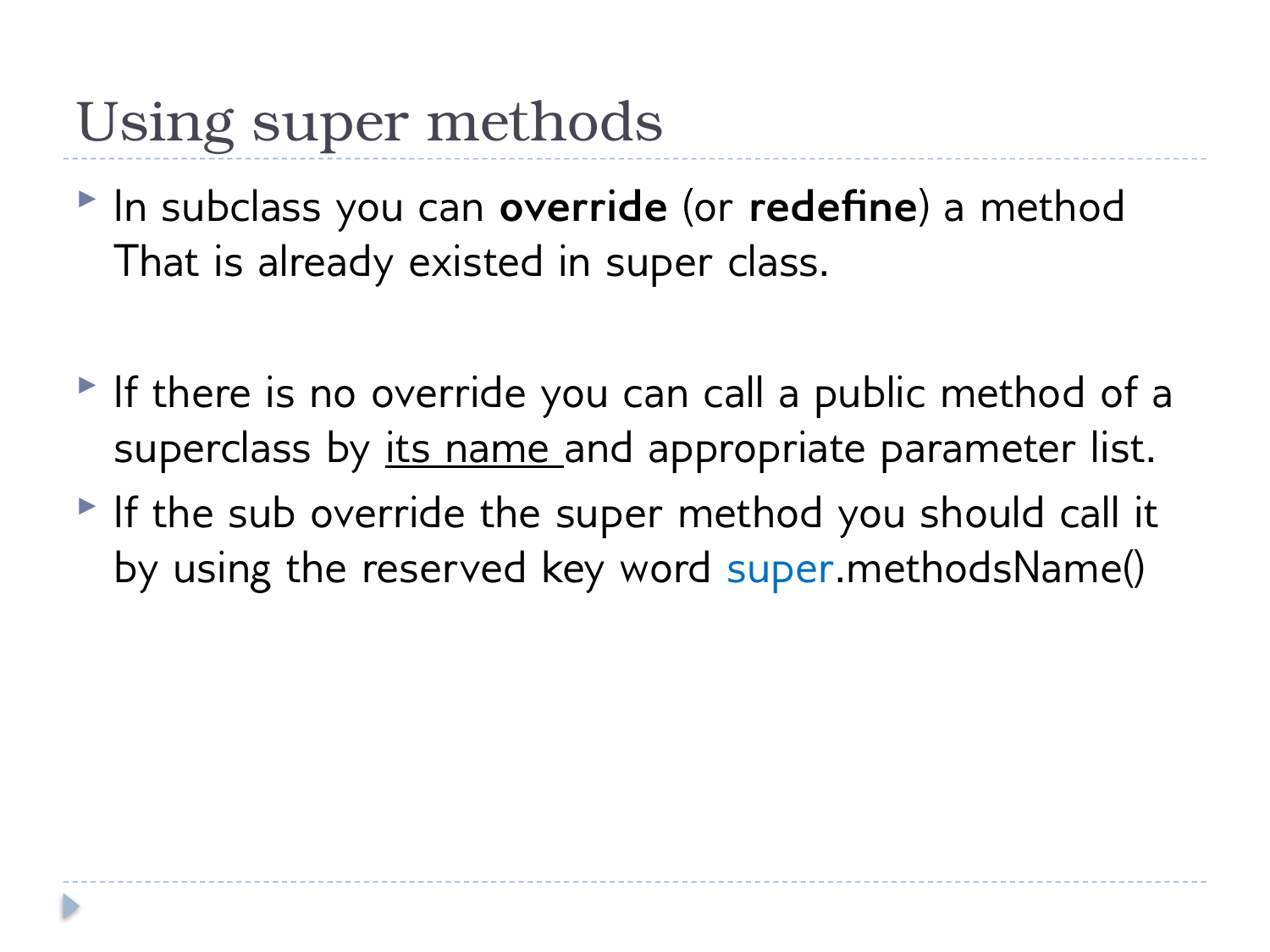

# Using super methods
In subclass you can override (or redefine) a method That is already existed in super class.

If there is no override you can call a public method of a superclass by its name and appropriate parameter list.
If the sub override the super method you should call it by using the reserved key word super.methodsName()